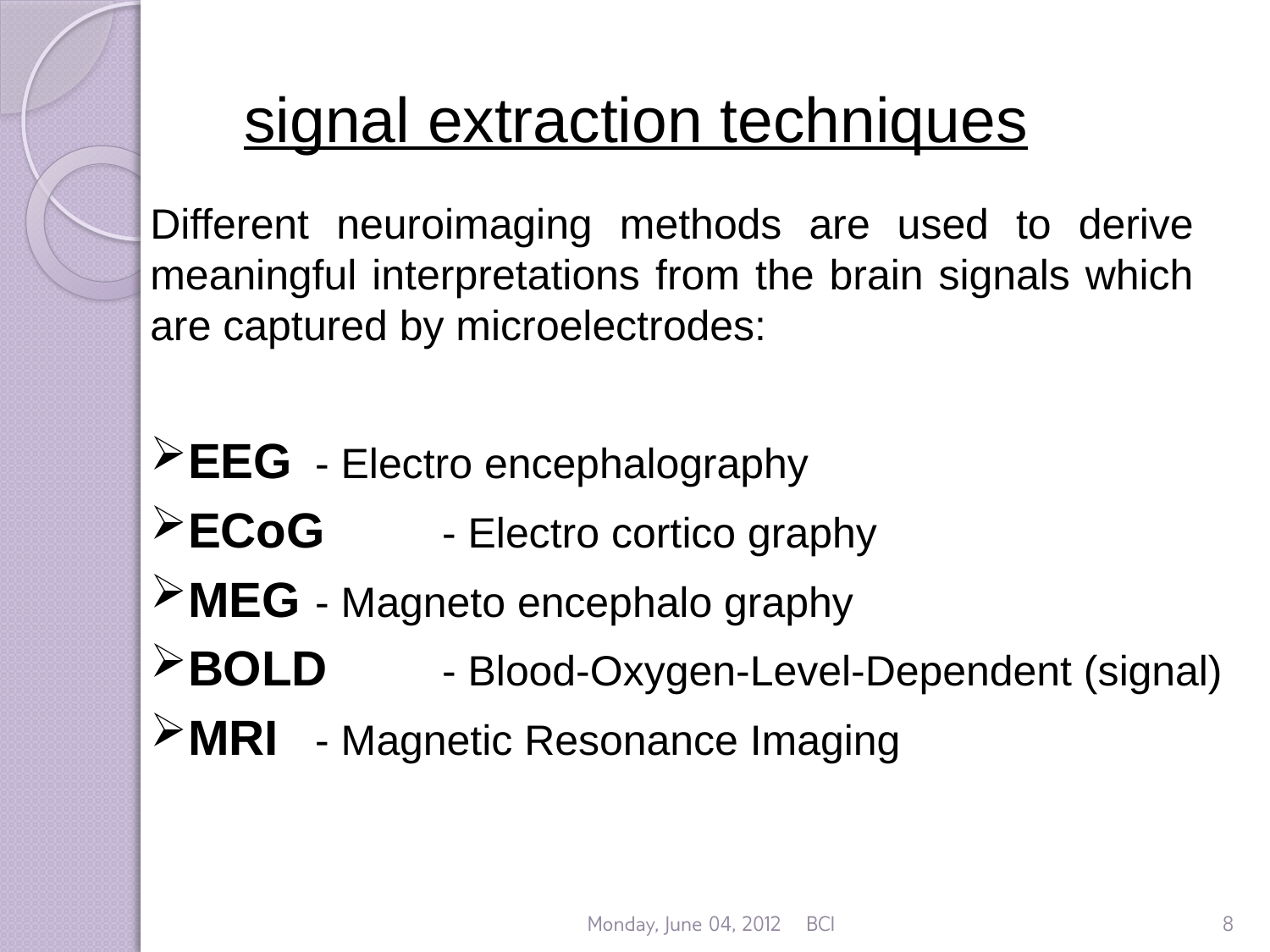

signal extraction techniques
Different neuroimaging methods are used to derive meaningful interpretations from the brain signals which are captured by microelectrodes:
EEG 	- Electro encephalography
ECoG	- Electro cortico graphy
MEG	- Magneto encephalo graphy
BOLD	- Blood-Oxygen-Level-Dependent (signal)
MRI	- Magnetic Resonance Imaging
Monday, June 04, 2012
BCI
8